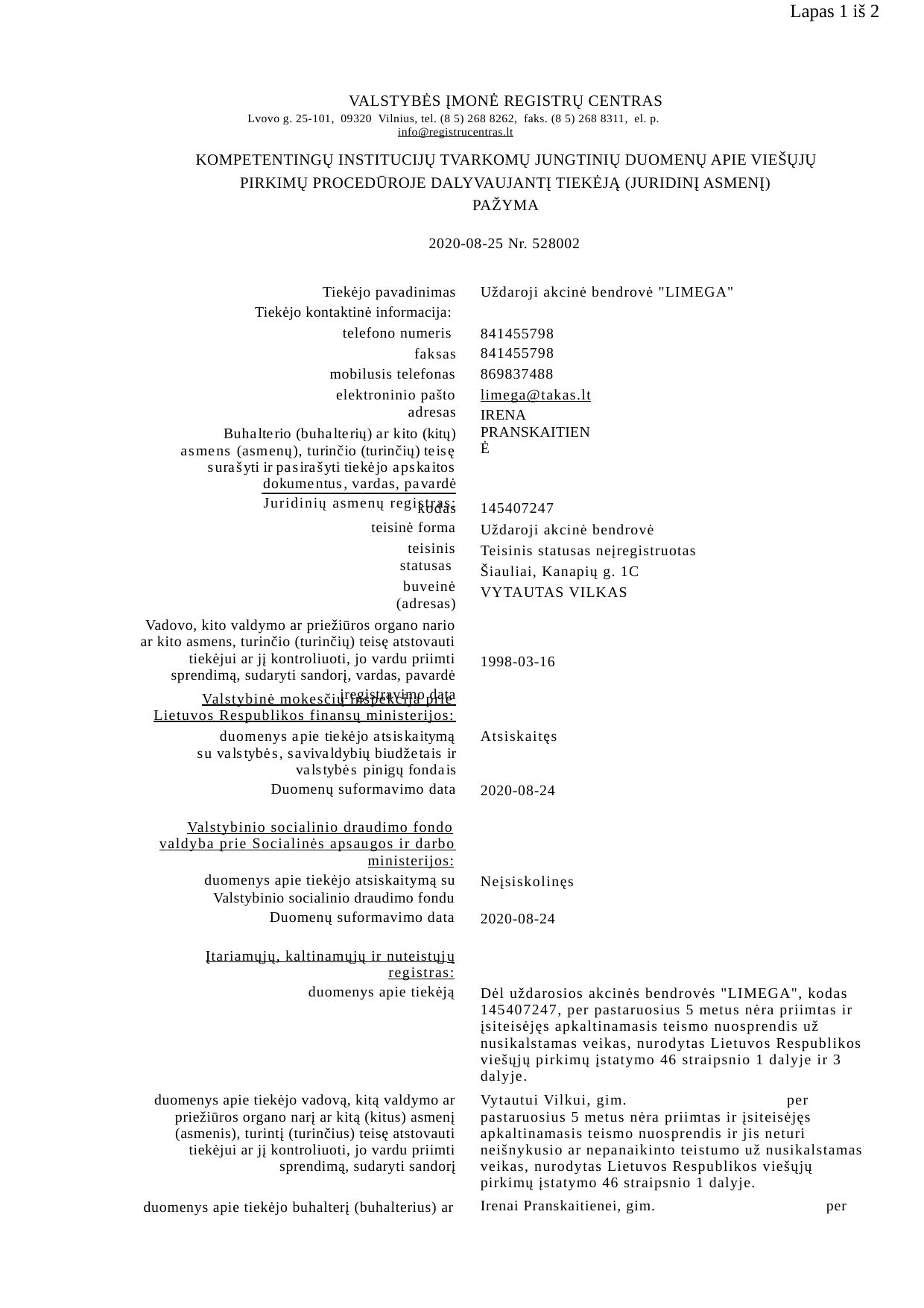

Lapas 1 iš 2
VALSTYBĖS ĮMONĖ REGISTRŲ CENTRAS
Lvovo g. 25-101,  09320  Vilnius, tel. (8 5) 268 8262,  faks. (8 5) 268 8311,  el. p. info@registrucentras.lt
KOMPETENTINGŲ INSTITUCIJŲ TVARKOMŲ JUNGTINIŲ DUOMENŲ APIE VIEŠŲJŲ
PIRKIMŲ PROCEDŪROJE DALYVAUJANTĮ TIEKĖJĄ (JURIDINĮ ASMENĮ) PAŽYMA
2020-08-25 Nr. 528002
Tiekėjo pavadinimas
Tiekėjo kontaktinė informacija:
telefono numeris
faksas
mobilusis telefonas
elektroninio pašto adresas
Buhalterio (buhalterių) ar kito (kitų) asmens (asmenų), turinčio (turinčių) teisę surašyti ir pasirašyti tiekėjo apskaitos dokumentus, vardas, pavardė
Juridinių asmenų registras:
Uždaroji akcinė bendrovė "LIMEGA"
841455798
841455798
869837488
limega@takas.lt
IRENA PRANSKAITIENĖ

kodas
teisinė forma
teisinis statusas
buveinė (adresas)
Vadovo, kito valdymo ar priežiūros organo nario ar kito asmens, turinčio (turinčių) teisę atstovauti tiekėjui ar jį kontroliuoti, jo vardu priimti sprendimą, sudaryti sandorį, vardas, pavardė
įregistravimo data
145407247
Uždaroji akcinė bendrovė Teisinis statusas neįregistruotas Šiauliai, Kanapių g. 1C VYTAUTAS VILKAS
1998-03-16
Valstybinė mokesčių inspekcija prie

Lietuvos Respublikos finansų ministerijos:

duomenys apie tiekėjo atsiskaitymą su valstybės, savivaldybių biudžetais ir valstybės pinigų fondais
Duomenų suformavimo data
Atsiskaitęs
2020-08-24
Valstybinio socialinio draudimo fondo
valdyba prie Socialinės apsaugos ir darbo

ministerijos:
duomenys apie tiekėjo atsiskaitymą su
Valstybinio socialinio draudimo fondu
Duomenų suformavimo data
Neįsiskolinęs
2020-08-24
Įtariamųjų, kaltinamųjų ir nuteistųjų

registras:
duomenys apie tiekėją
Dėl uždarosios akcinės bendrovės "LIMEGA", kodas
145407247, per pastaruosius 5 metus nėra priimtas ir įsiteisėjęs apkaltinamasis teismo nuosprendis už nusikalstamas veikas, nurodytas Lietuvos Respublikos viešųjų pirkimų įstatymo 46 straipsnio 1 dalyje ir 3 dalyje.
Vytautui Vilkui, gim.  1953  m. spalio 8 d., per pastaruosius 5 metus nėra priimtas ir įsiteisėjęs apkaltinamasis teismo nuosprendis ir jis neturi neišnykusio ar nepanaikinto teistumo už nusikalstamas veikas, nurodytas Lietuvos Respublikos viešųjų
pirkimų įstatymo 46 straipsnio 1 dalyje.
Irenai Pranskaitienei, gim.  1954  m. lapkričio 1 d., per
duomenys apie tiekėjo vadovą, kitą valdymo ar priežiūros organo narį ar kitą (kitus) asmenį (asmenis), turintį (turinčius) teisę atstovauti tiekėjui ar jį kontroliuoti, jo vardu priimti sprendimą, sudaryti sandorį
duomenys apie tiekėjo buhalterį (buhalterius) ar